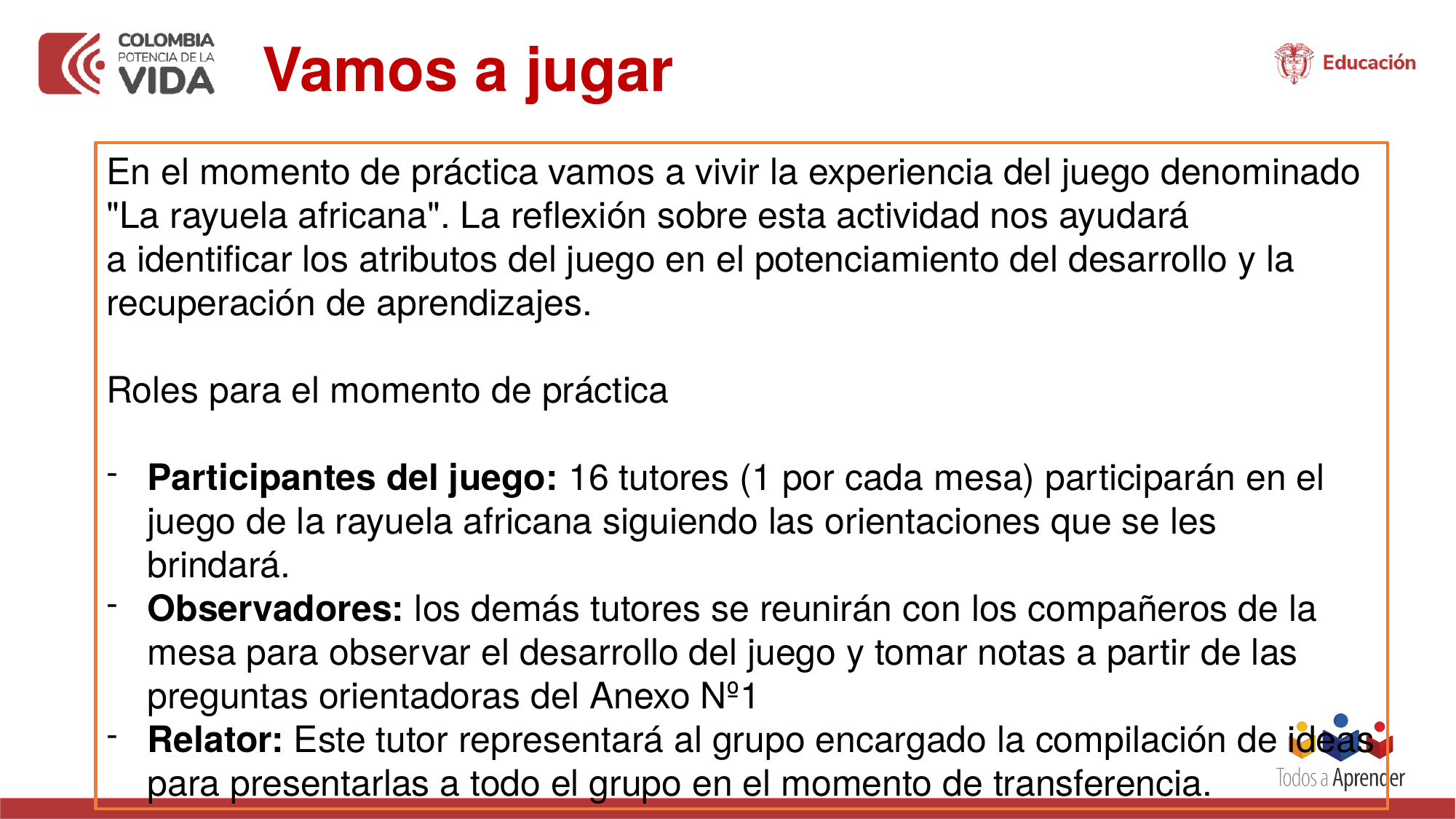

# Vamos a jugar
En el momento de práctica vamos a vivir la experiencia del juego denominado "La rayuela africana". La reflexión sobre esta actividad nos ayudará a identificar los atributos del juego en el potenciamiento del desarrollo y la recuperación de aprendizajes.

Roles para el momento de práctica​

Participantes del juego: 16 tutores (1 por cada mesa) participarán en el juego de la rayuela africana siguiendo las orientaciones que se les brindará.
Observadores: los demás tutores se reunirán con los compañeros de la mesa para observar el desarrollo del juego y tomar notas a partir de las preguntas orientadoras del Anexo Nº1
Relator: Este tutor representará al grupo encargado la compilación de ideas para presentarlas a todo el grupo en el momento de transferencia.